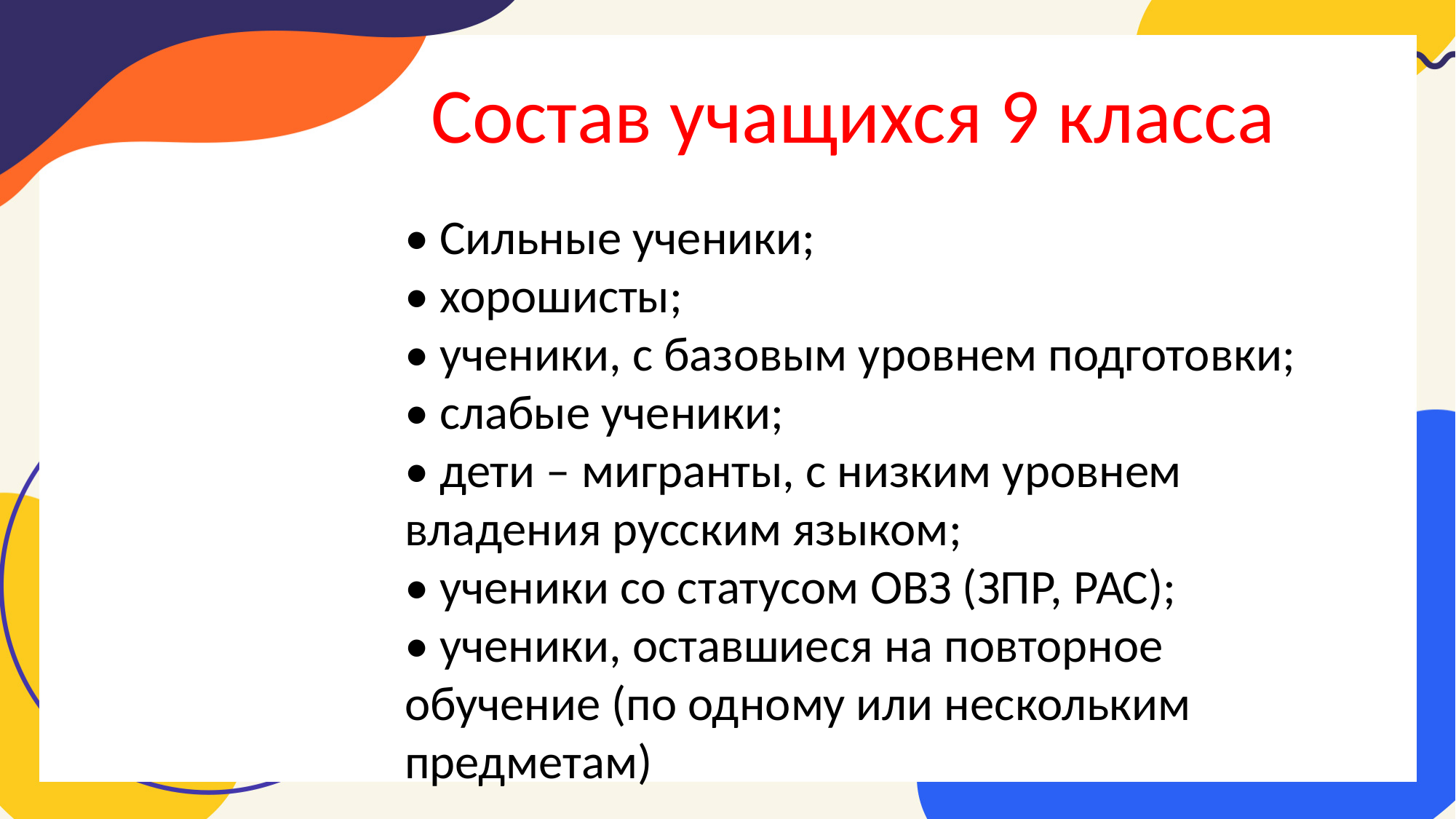

Состав учащихся 9 класса
• Сильные ученики;
• хорошисты;
• ученики, с базовым уровнем подготовки;
• слабые ученики;
• дети – мигранты, с низким уровнем владения русским языком;
• ученики со статусом ОВЗ (ЗПР, РАС);
• ученики, оставшиеся на повторное обучение (по одному или нескольким предметам)